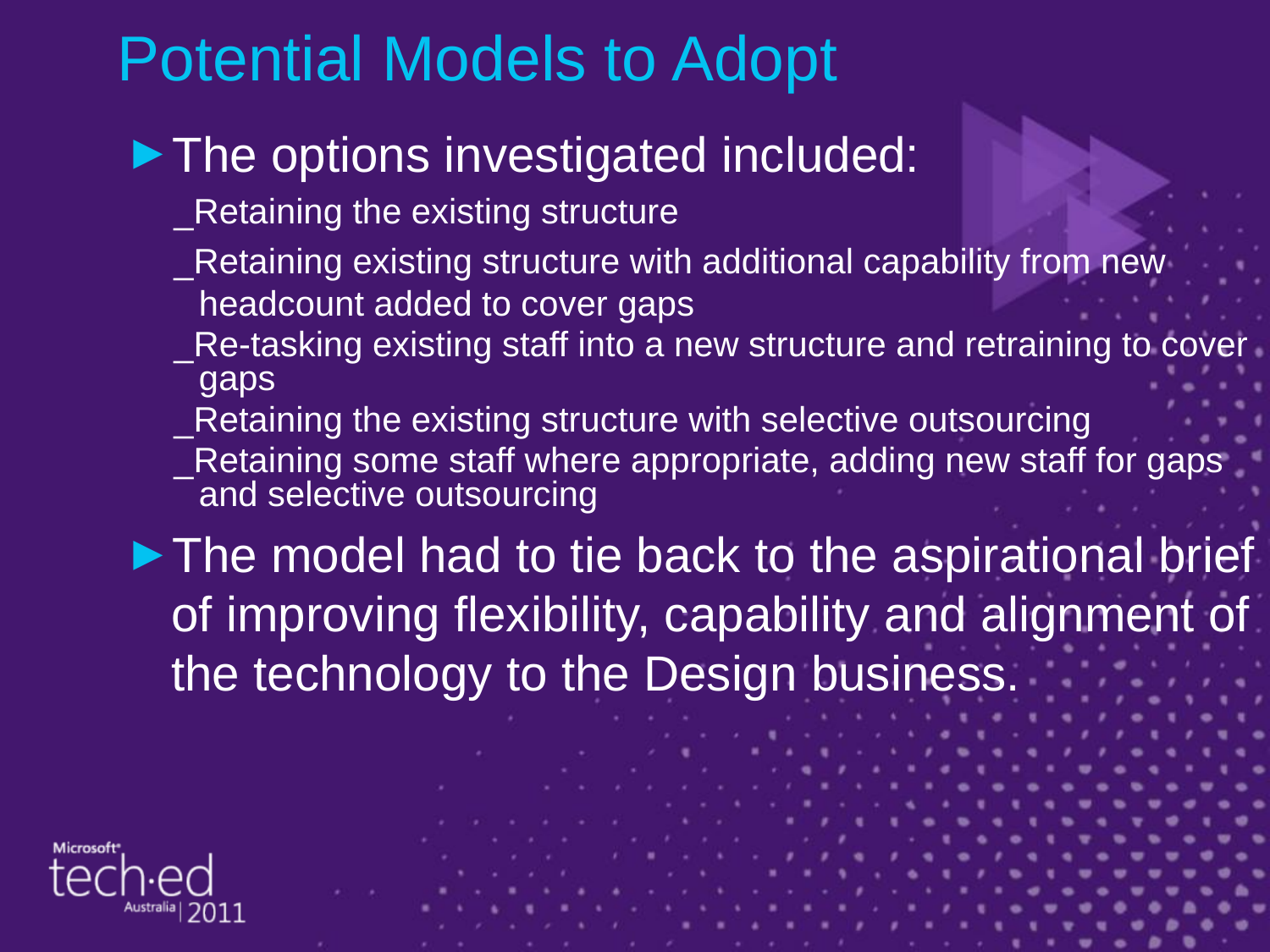

# Potential Models to Adopt
The options investigated included:
_Retaining the existing structure
_Retaining existing structure with additional capability from new headcount added to cover gaps
_Re-tasking existing staff into a new structure and retraining to cover gaps
_Retaining the existing structure with selective outsourcing
_Retaining some staff where appropriate, adding new staff for gaps and selective outsourcing
The model had to tie back to the aspirational brief of improving flexibility, capability and alignment of the technology to the Design business.